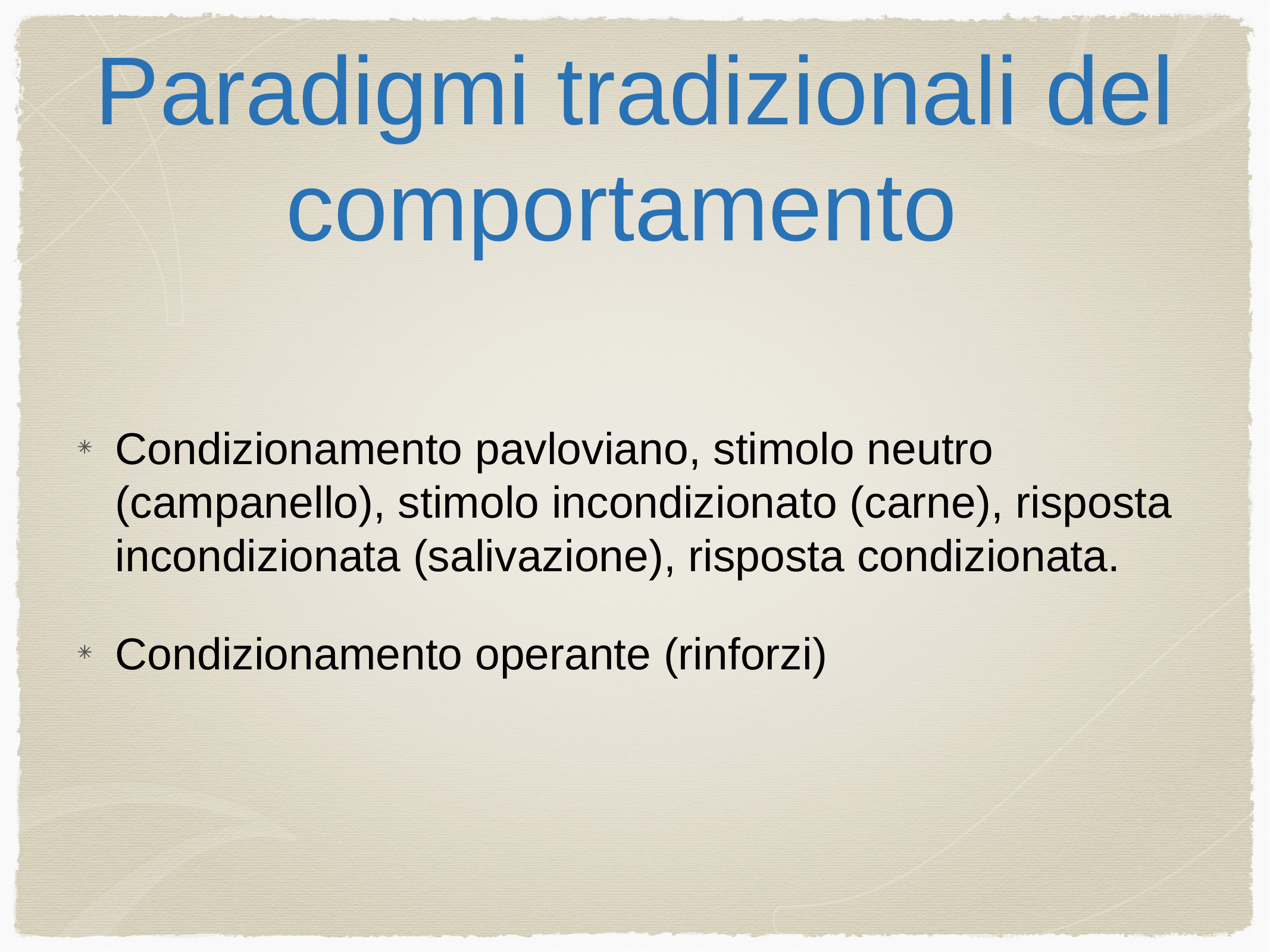

# Paradigmi tradizionali del comportamento
Condizionamento pavloviano, stimolo neutro (campanello), stimolo incondizionato (carne), risposta incondizionata (salivazione), risposta condizionata.
Condizionamento operante (rinforzi)